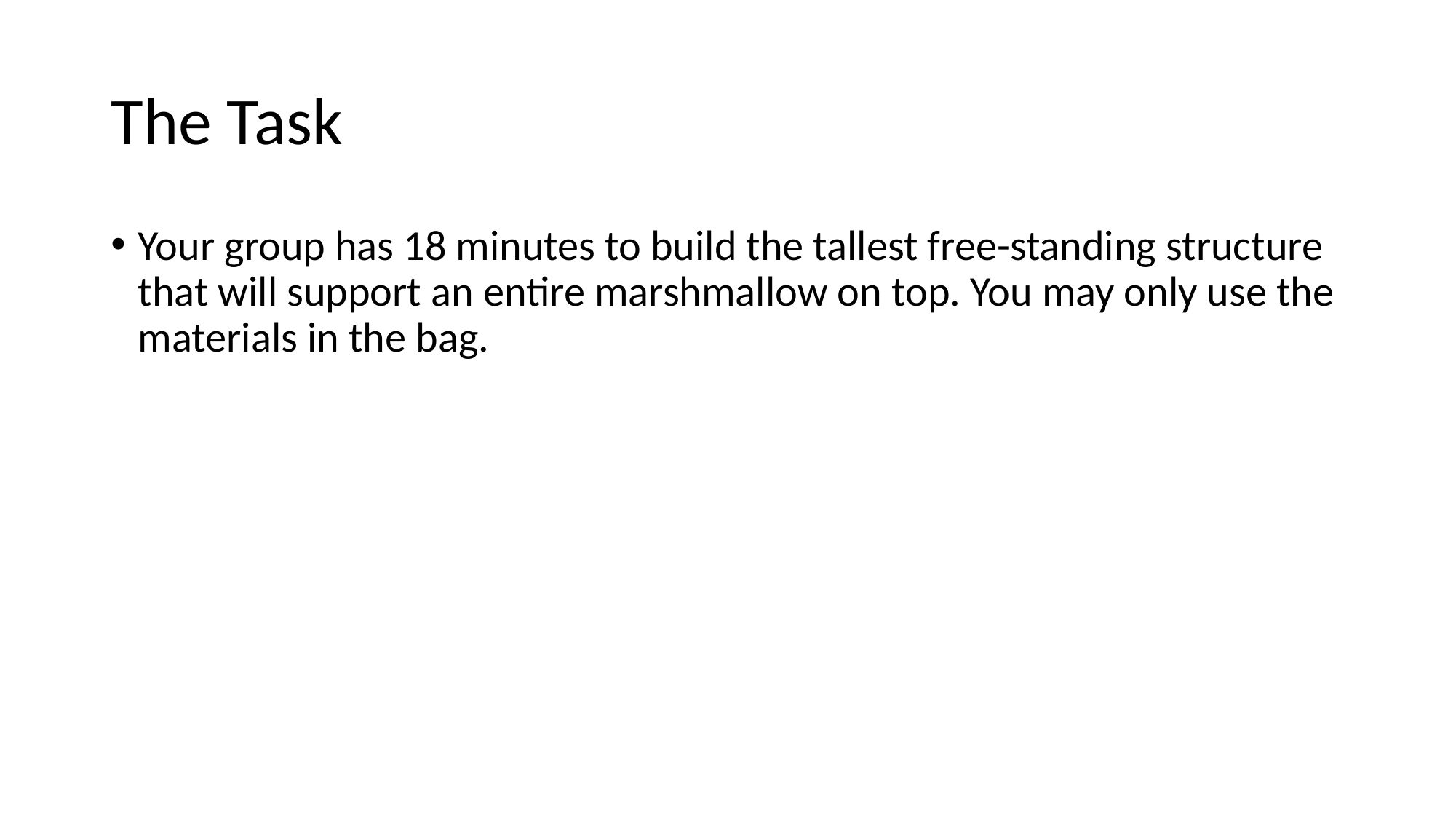

# The Task
Your group has 18 minutes to build the tallest free-standing structure that will support an entire marshmallow on top. You may only use the materials in the bag.